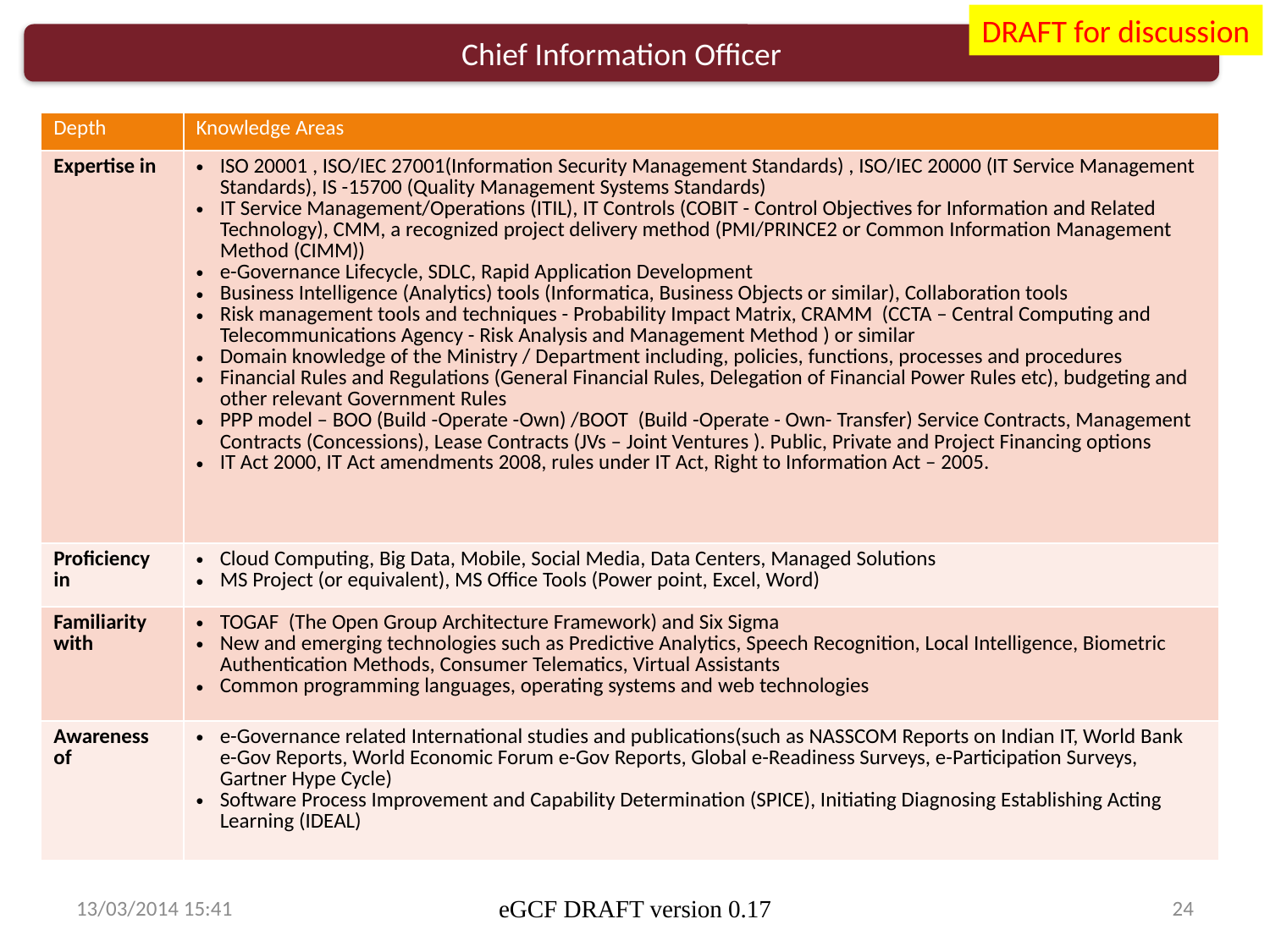

DRAFT for discussion
Chief Information Officer
| Depth | Knowledge Areas |
| --- | --- |
| Expertise in | ISO 20001 , ISO/IEC 27001(Information Security Management Standards) , ISO/IEC 20000 (IT Service Management Standards), IS -15700 (Quality Management Systems Standards) IT Service Management/Operations (ITIL), IT Controls (COBIT - Control Objectives for Information and Related Technology), CMM, a recognized project delivery method (PMI/PRINCE2 or Common Information Management Method (CIMM)) e-Governance Lifecycle, SDLC, Rapid Application Development Business Intelligence (Analytics) tools (Informatica, Business Objects or similar), Collaboration tools Risk management tools and techniques - Probability Impact Matrix, CRAMM (CCTA – Central Computing and Telecommunications Agency - Risk Analysis and Management Method ) or similar Domain knowledge of the Ministry / Department including, policies, functions, processes and procedures Financial Rules and Regulations (General Financial Rules, Delegation of Financial Power Rules etc), budgeting and other relevant Government Rules PPP model – BOO (Build -Operate -Own) /BOOT (Build -Operate - Own- Transfer) Service Contracts, Management Contracts (Concessions), Lease Contracts (JVs – Joint Ventures ). Public, Private and Project Financing options IT Act 2000, IT Act amendments 2008, rules under IT Act, Right to Information Act – 2005. |
| Proficiency in | Cloud Computing, Big Data, Mobile, Social Media, Data Centers, Managed Solutions MS Project (or equivalent), MS Office Tools (Power point, Excel, Word) |
| Familiarity with | TOGAF (The Open Group Architecture Framework) and Six Sigma New and emerging technologies such as Predictive Analytics, Speech Recognition, Local Intelligence, Biometric Authentication Methods, Consumer Telematics, Virtual Assistants Common programming languages, operating systems and web technologies |
| Awareness of | e-Governance related International studies and publications(such as NASSCOM Reports on Indian IT, World Bank e-Gov Reports, World Economic Forum e-Gov Reports, Global e-Readiness Surveys, e-Participation Surveys, Gartner Hype Cycle) Software Process Improvement and Capability Determination (SPICE), Initiating Diagnosing Establishing Acting Learning (IDEAL) |
13/03/2014 15:41
eGCF DRAFT version 0.17
24